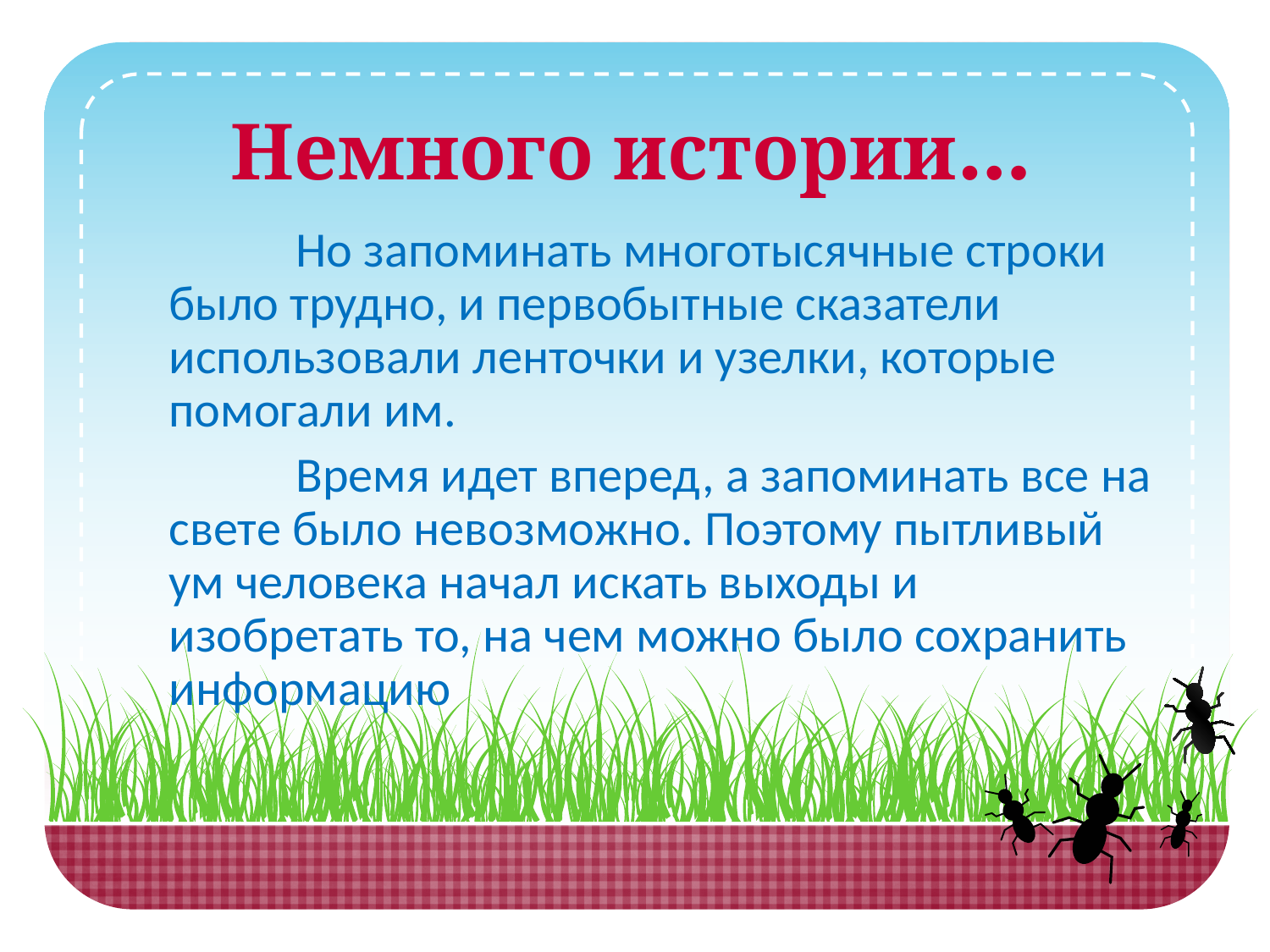

Немного истории…
		Но запоминать многотысячные строки было трудно, и первобытные сказатели использовали ленточки и узелки, которые помогали им.
		Время идет вперед, а запоминать все на свете было невозможно. Поэтому пытливый ум человека начал искать выходы и изобретать то, на чем можно было сохранить информацию